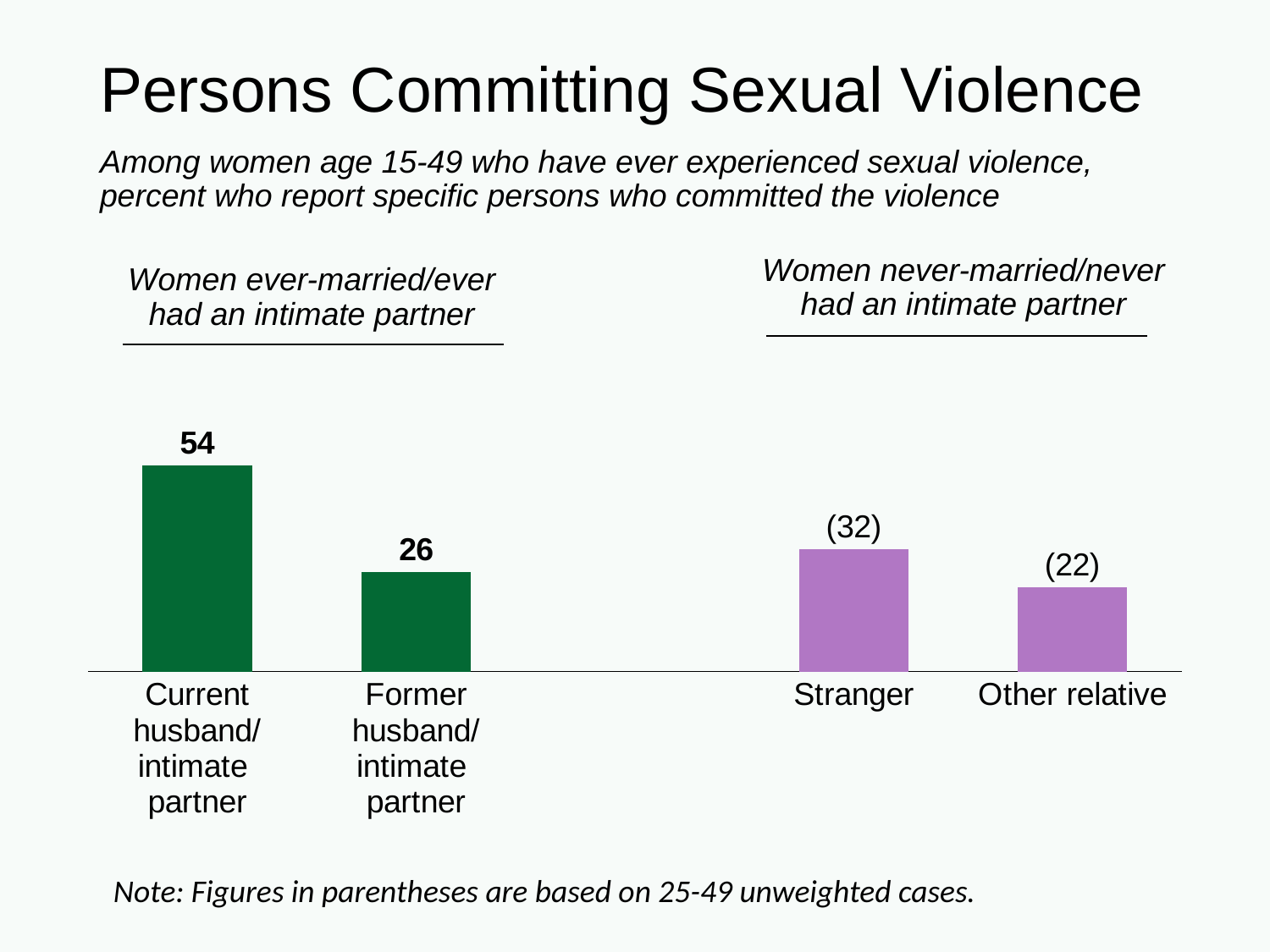

# Persons Committing Sexual Violence
Among women age 15-49 who have ever experienced sexual violence, percent who report specific persons who committed the violence
Women never-married/never had an intimate partner
Women ever-married/ever had an intimate partner

### Chart

| Category | Current husband/ intimate
partner |
|---|---|
| Current husband/ intimate
partner | 54.0 |
| Former husband/ intimate
partner | 26.0 |
|  | None |
| Stranger | 32.0 |
| Other relative | 22.0 |
Note: Figures in parentheses are based on 25-49 unweighted cases.